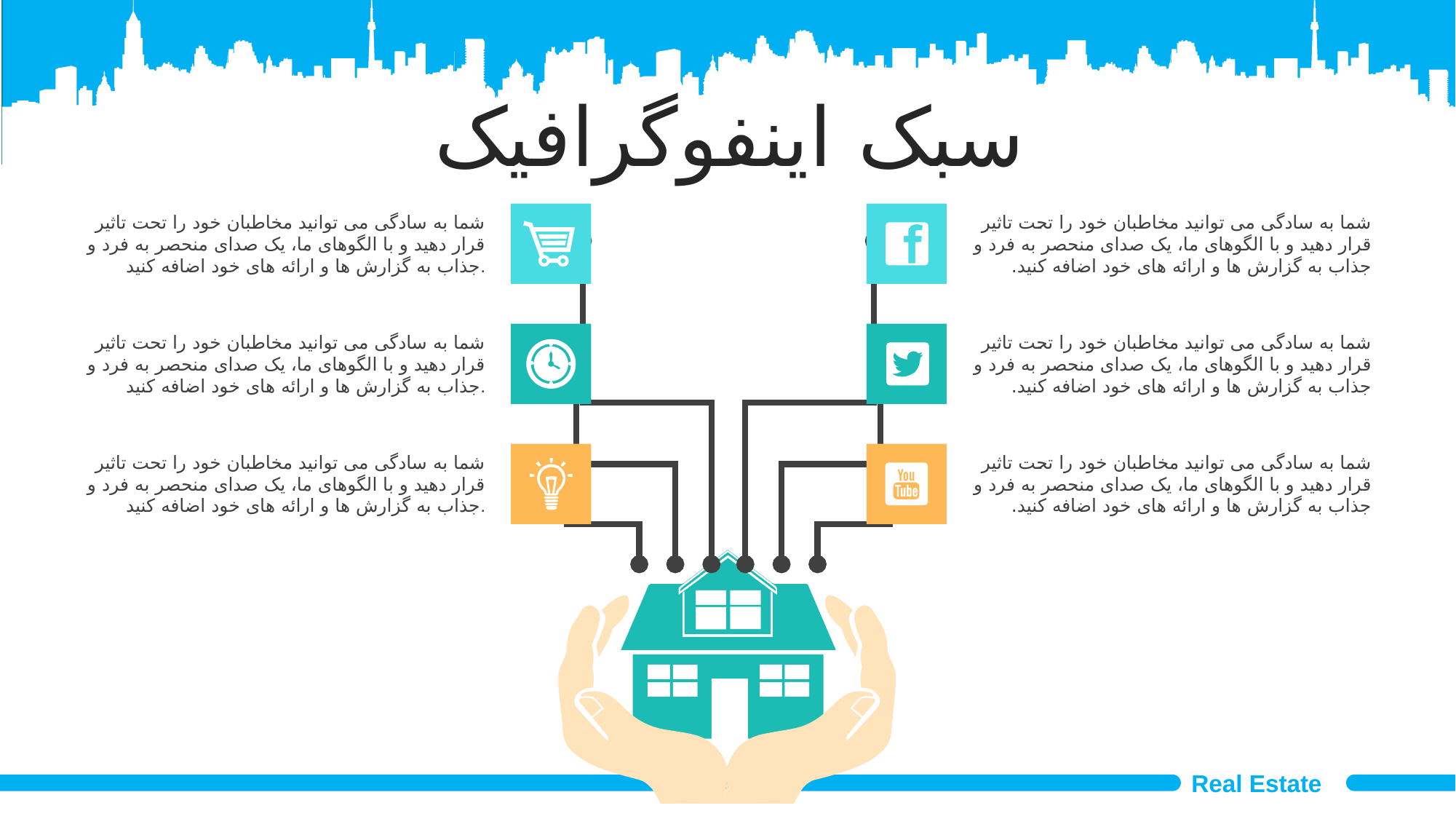

سبک اینفوگرافیک

شما به سادگی می توانید مخاطبان خود را تحت تاثیر قرار دهید و با الگوهای ما، یک صدای منحصر به فرد و جذاب به گزارش ها و ارائه های خود اضافه کنید.
شما به سادگی می توانید مخاطبان خود را تحت تاثیر قرار دهید و با الگوهای ما، یک صدای منحصر به فرد و جذاب به گزارش ها و ارائه های خود اضافه کنید.

شما به سادگی می توانید مخاطبان خود را تحت تاثیر قرار دهید و با الگوهای ما، یک صدای منحصر به فرد و جذاب به گزارش ها و ارائه های خود اضافه کنید.
شما به سادگی می توانید مخاطبان خود را تحت تاثیر قرار دهید و با الگوهای ما، یک صدای منحصر به فرد و جذاب به گزارش ها و ارائه های خود اضافه کنید.

شما به سادگی می توانید مخاطبان خود را تحت تاثیر قرار دهید و با الگوهای ما، یک صدای منحصر به فرد و جذاب به گزارش ها و ارائه های خود اضافه کنید.
شما به سادگی می توانید مخاطبان خود را تحت تاثیر قرار دهید و با الگوهای ما، یک صدای منحصر به فرد و جذاب به گزارش ها و ارائه های خود اضافه کنید.